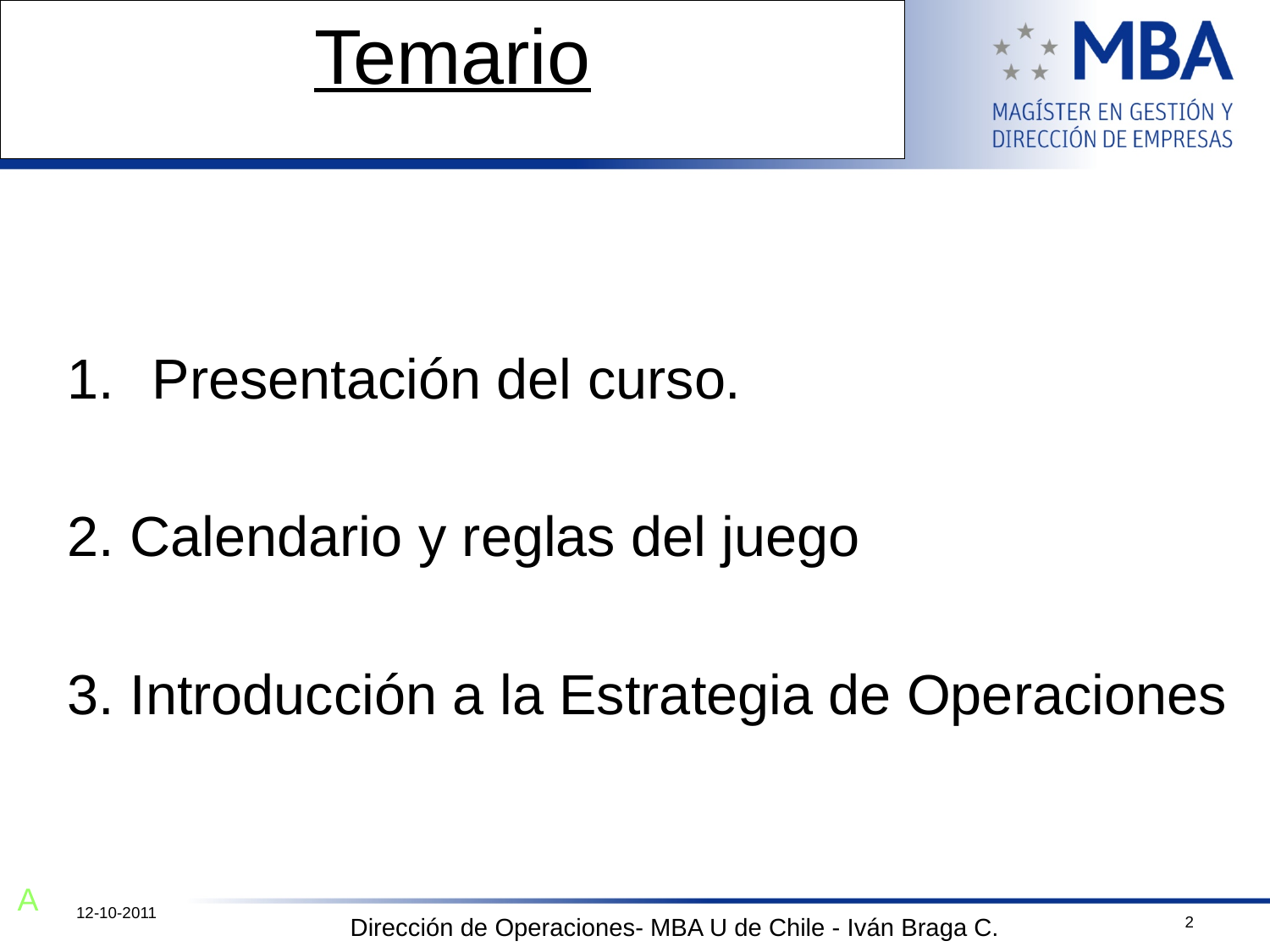

# Temario
Presentación del curso.

2. Calendario y reglas del juego

3. Introducción a la Estrategia de Operaciones

A
12-10-2011

2